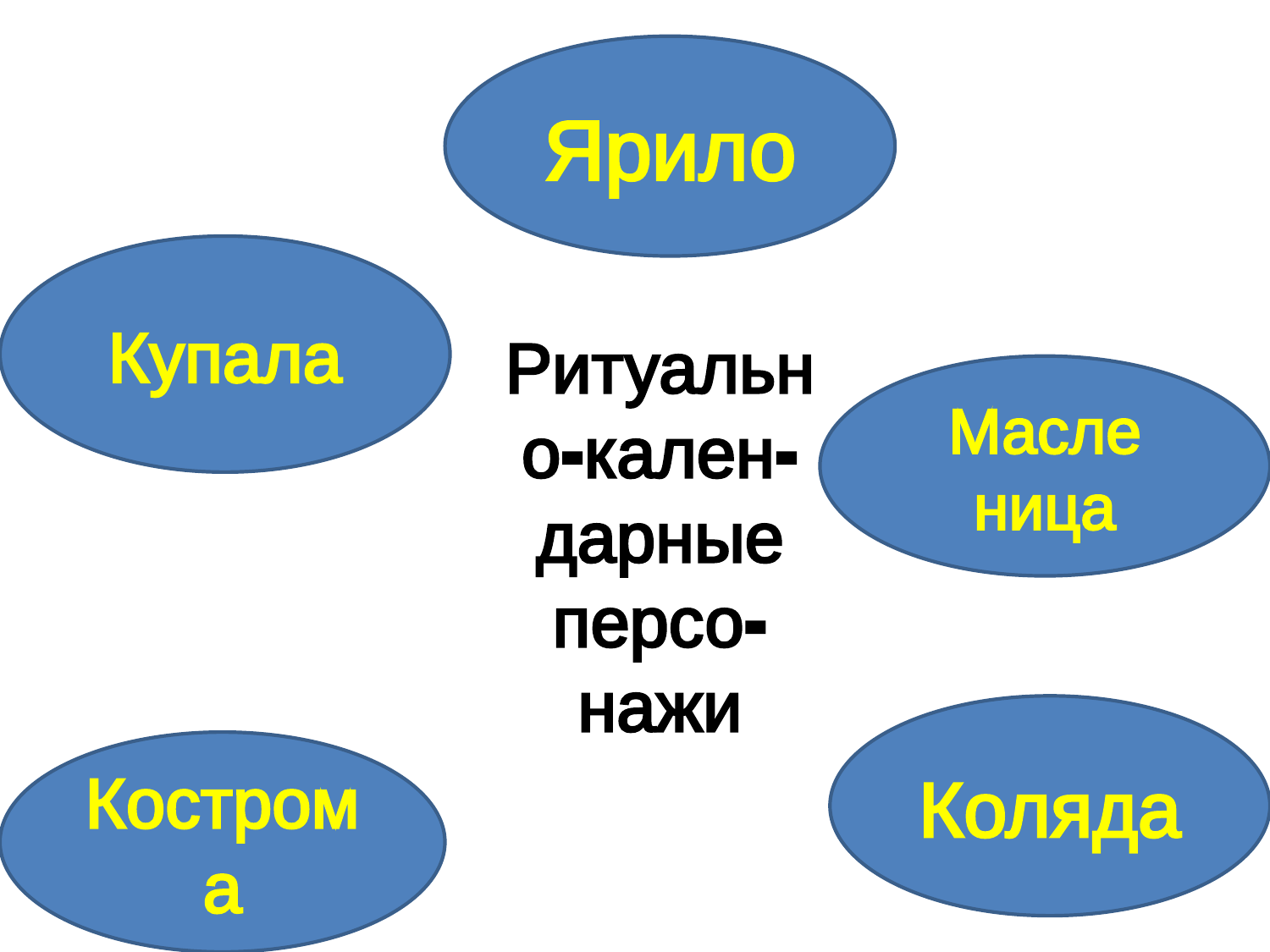

Ярило
Купала
Ритуально-кален-
дарные персо-
нажи
Масле
ница
Коляда
Кострома